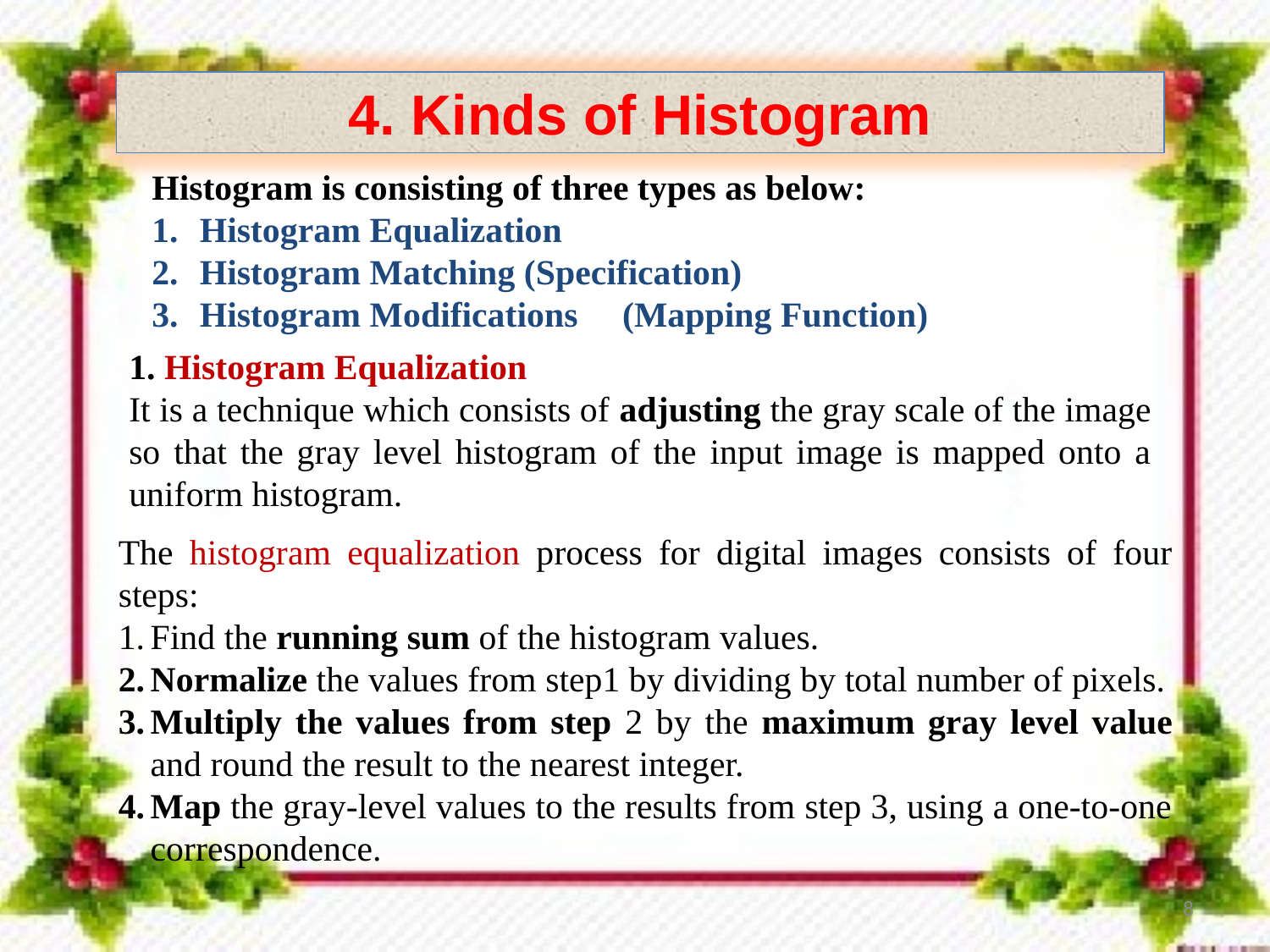

4. Kinds of Histogram
Histogram is consisting of three types as below:
Histogram Equalization
Histogram Matching (Specification)
Histogram Modifications     (Mapping Function)
1. Histogram Equalization
It is a technique which consists of adjusting the gray scale of the image so that the gray level histogram of the input image is mapped onto a uniform histogram.

The histogram equalization process for digital images consists of four steps:
Find the running sum of the histogram values.
Normalize the values from step1 by dividing by total number of pixels.
Multiply the values from step 2 by the maximum gray level value and round the result to the nearest integer.
Map the gray-level values to the results from step 3, using a one-to-one correspondence.
8